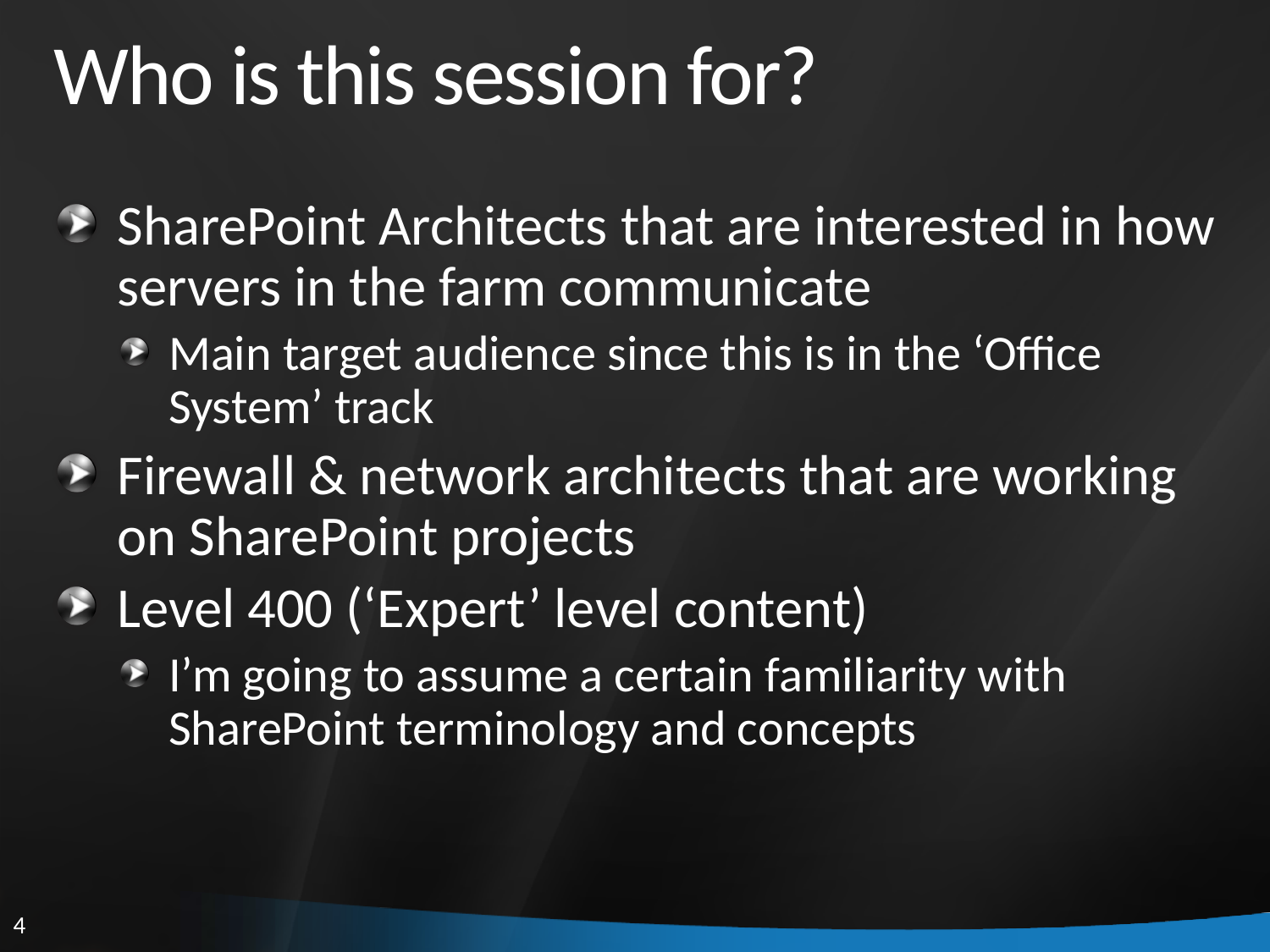

# Who is this session for?
SharePoint Architects that are interested in how servers in the farm communicate
Main target audience since this is in the ‘Office System’ track
Firewall & network architects that are working on SharePoint projects
Level 400 (‘Expert’ level content)
I’m going to assume a certain familiarity with SharePoint terminology and concepts